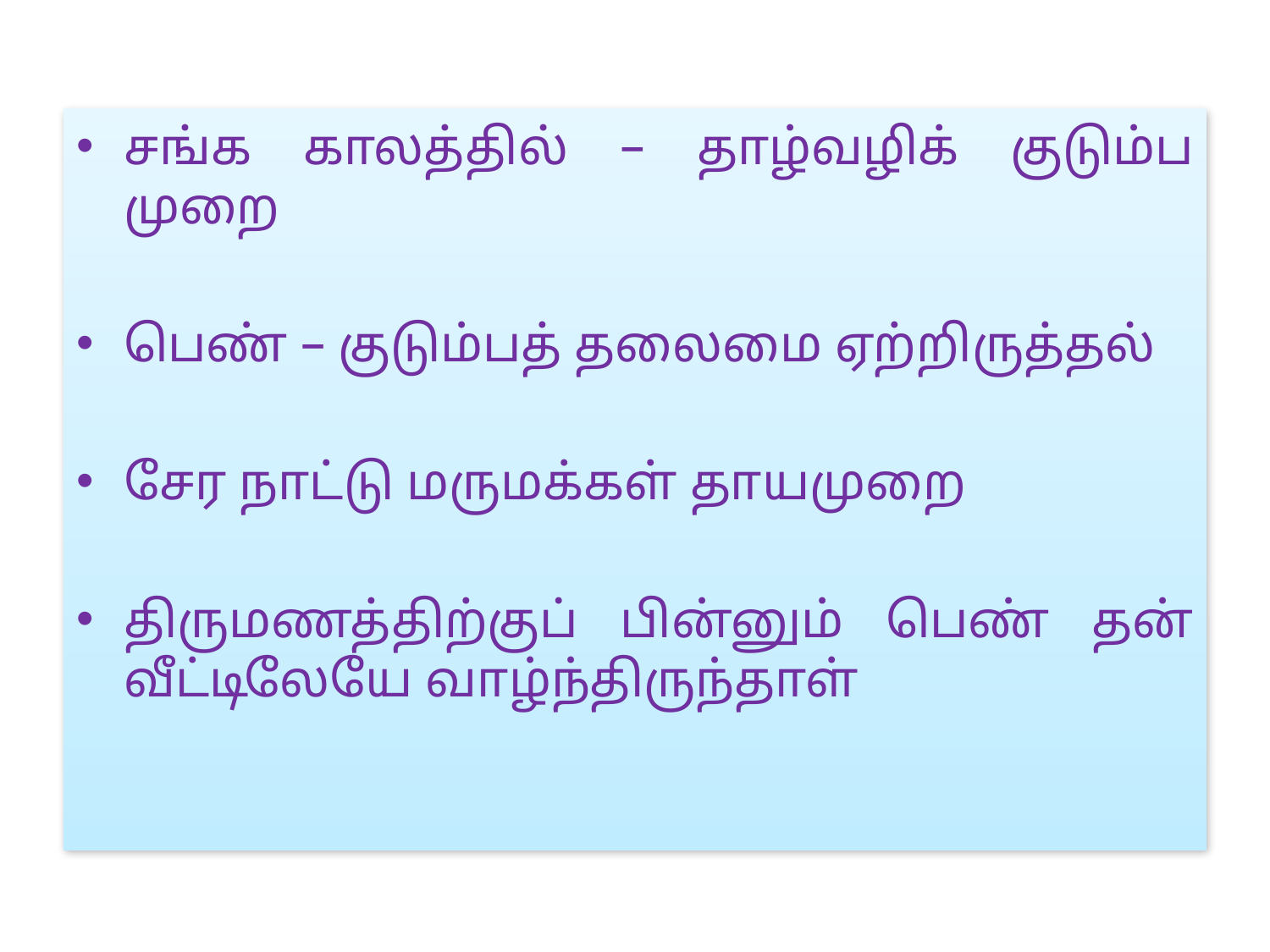

சங்க காலத்தில் – தாழ்வழிக் குடும்ப முறை

பெண் – குடும்பத் தலைமை ஏற்றிருத்தல்

சேர நாட்டு மருமக்கள் தாயமுறை

திருமணத்திற்குப் பின்னும் பெண் தன் வீட்டிலேயே வாழ்ந்திருந்தாள்